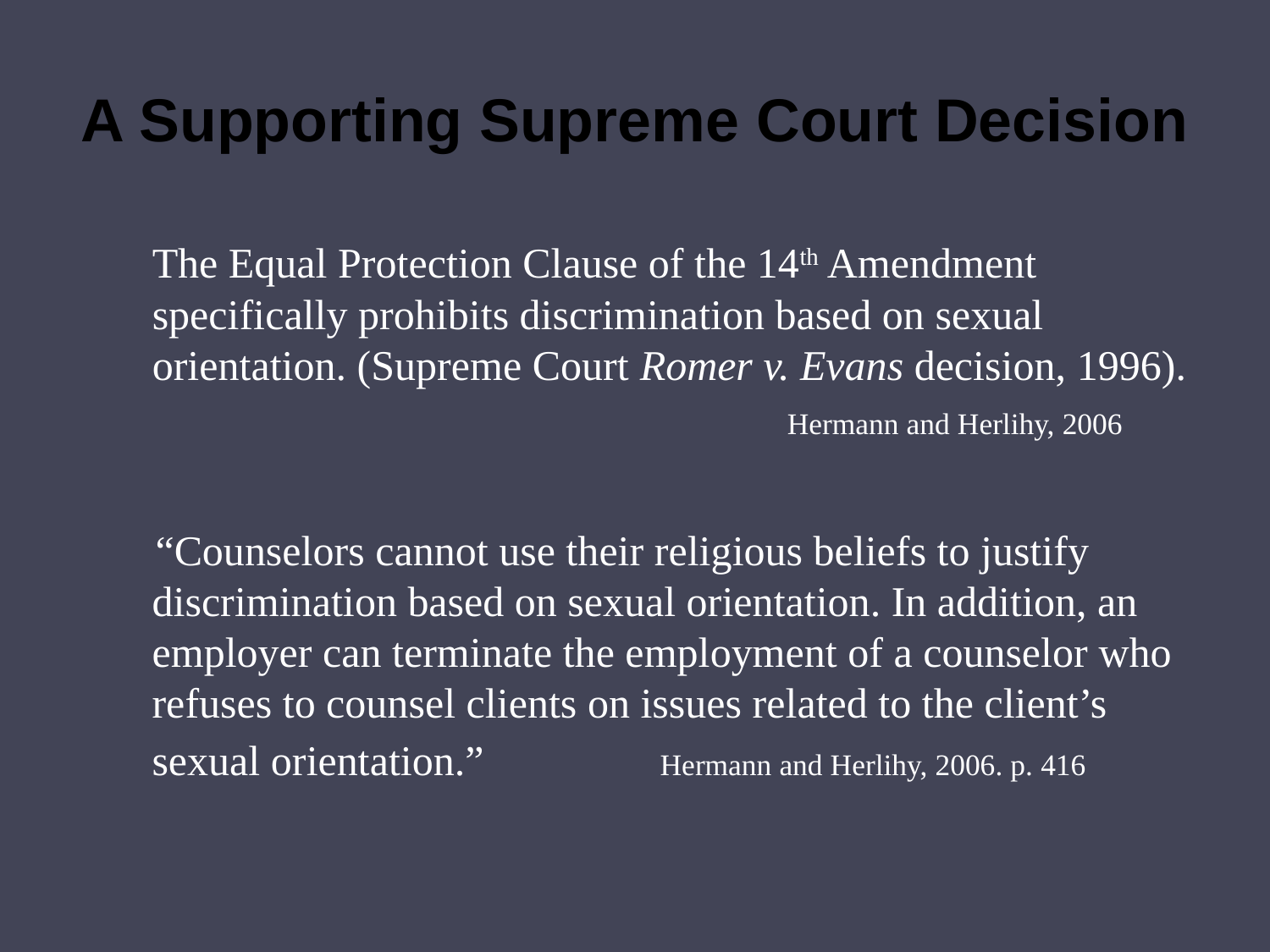

# A Supporting Supreme Court Decision
	The Equal Protection Clause of the 14th Amendment specifically prohibits discrimination based on sexual orientation. (Supreme Court Romer v. Evans decision, 1996).     					Hermann and Herlihy, 2006

“Counselors cannot use their religious beliefs to justify discrimination based on sexual orientation. In addition, an employer can terminate the employment of a counselor who refuses to counsel clients on issues related to the client’s sexual orientation.” 		Hermann and Herlihy, 2006. p. 416